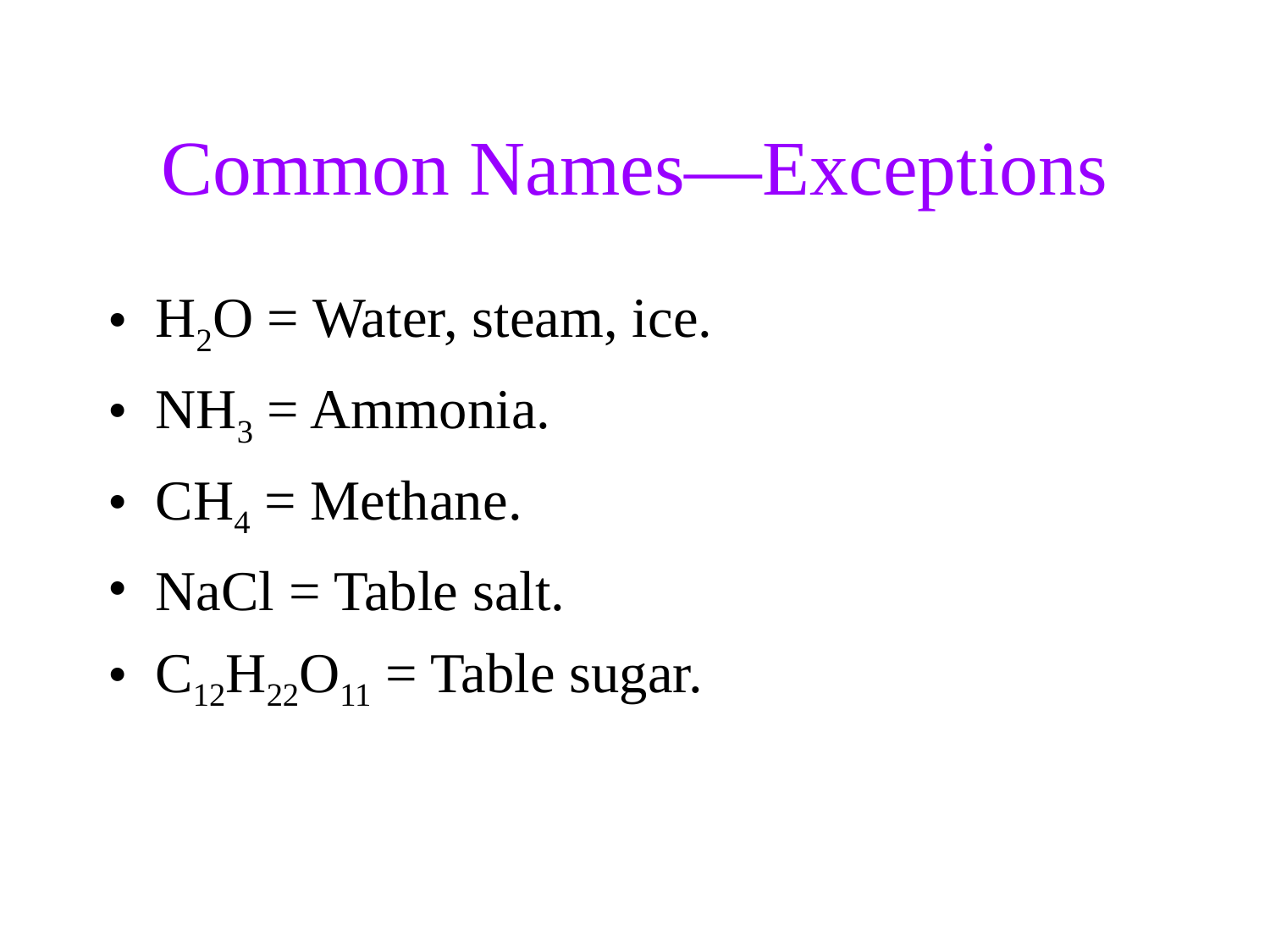

Common Names—Exceptions
H2O = Water, steam, ice.
NH3 = Ammonia.
CH4 = Methane.
NaCl = Table salt.
C12H22O11 = Table sugar.